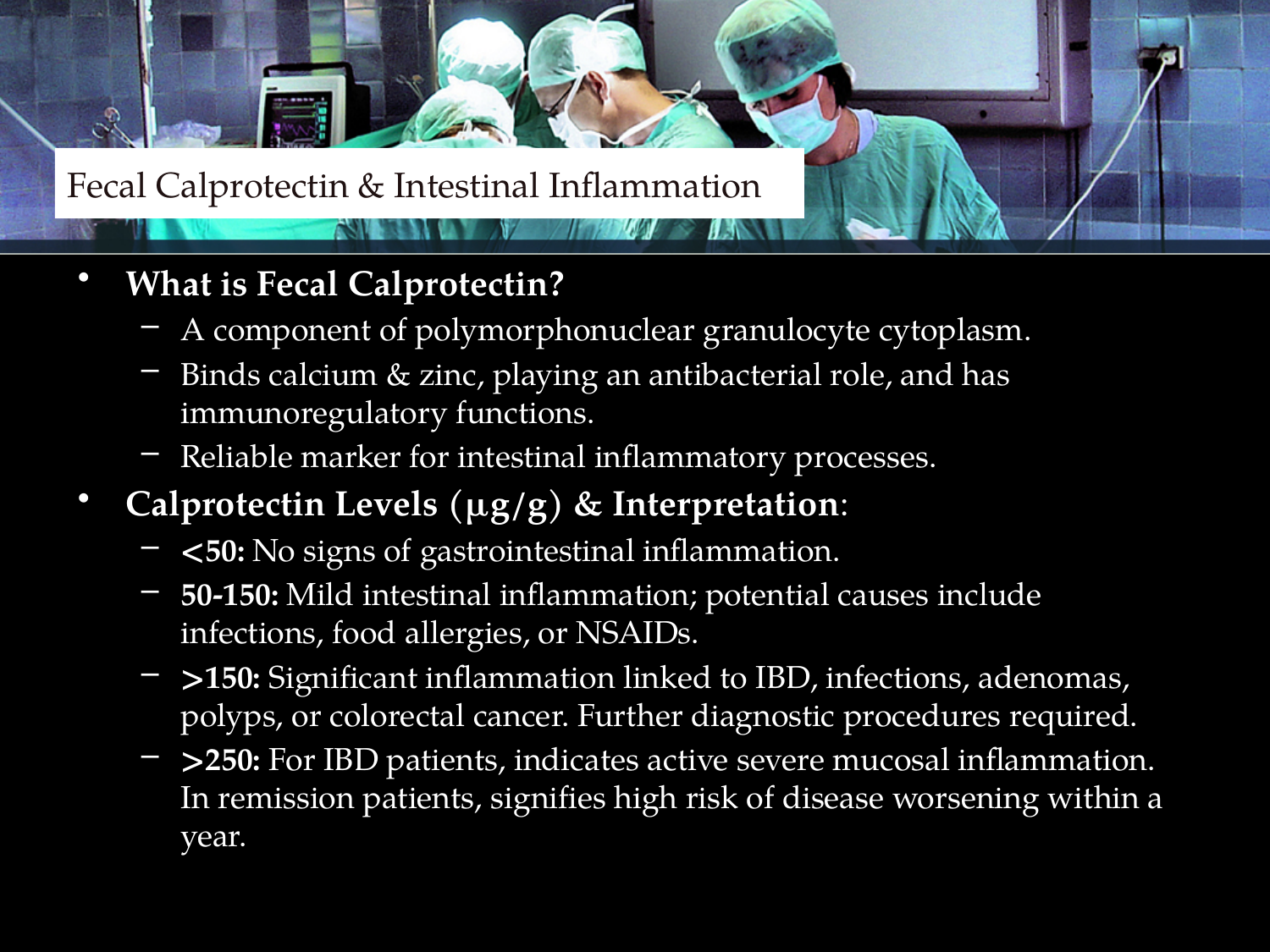

# Fecal Calprotectin & Intestinal Inflammation
What is Fecal Calprotectin?
A component of polymorphonuclear granulocyte cytoplasm.
Binds calcium & zinc, playing an antibacterial role, and has immunoregulatory functions.
Reliable marker for intestinal inflammatory processes.
Calprotectin Levels (µg/g) & Interpretation:
<50: No signs of gastrointestinal inflammation.
50-150: Mild intestinal inflammation; potential causes include infections, food allergies, or NSAIDs.
>150: Significant inflammation linked to IBD, infections, adenomas, polyps, or colorectal cancer. Further diagnostic procedures required.
>250: For IBD patients, indicates active severe mucosal inflammation. In remission patients, signifies high risk of disease worsening within a year.